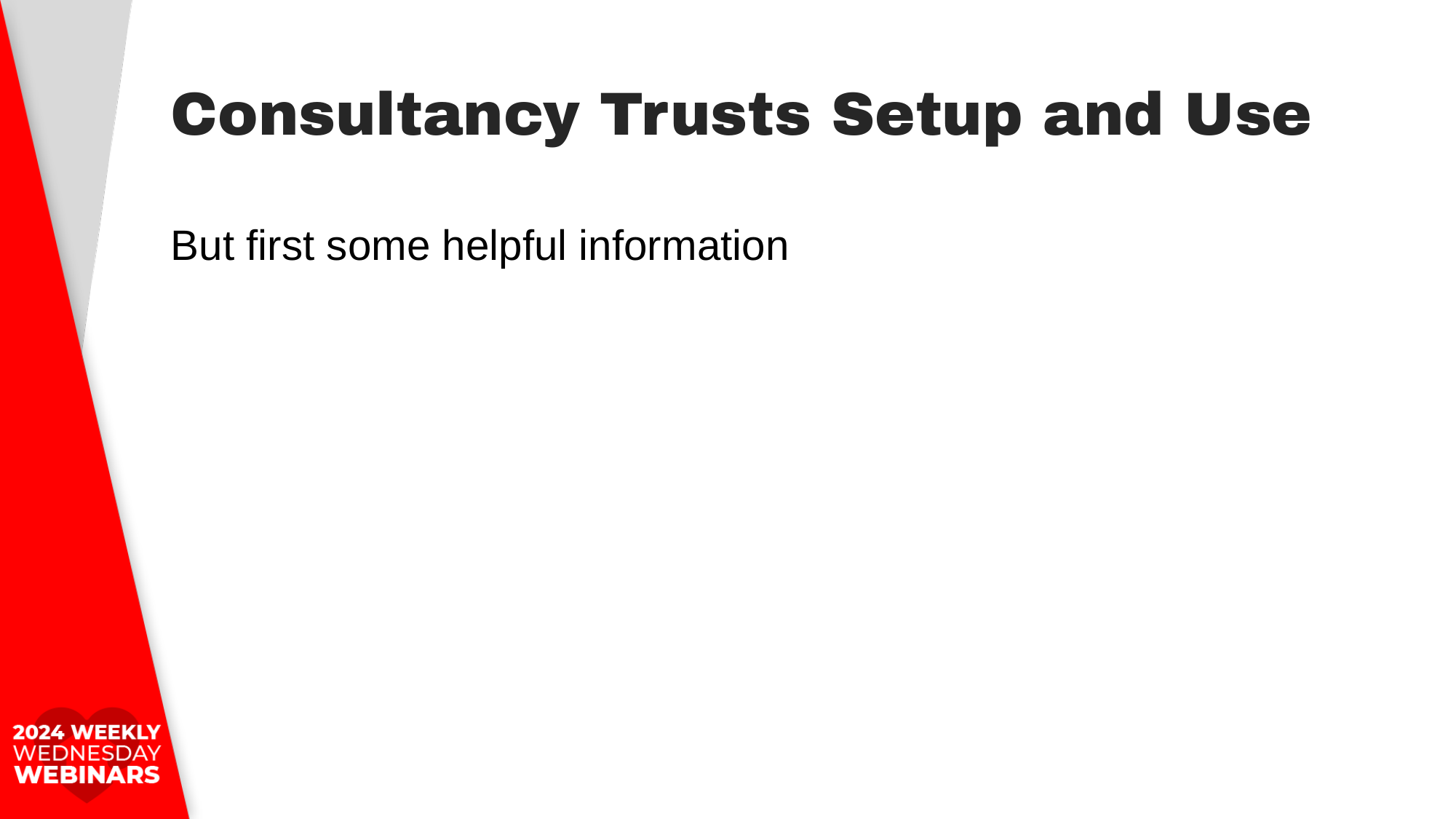

# Consultancy Trusts Setup and Use
But first some helpful information